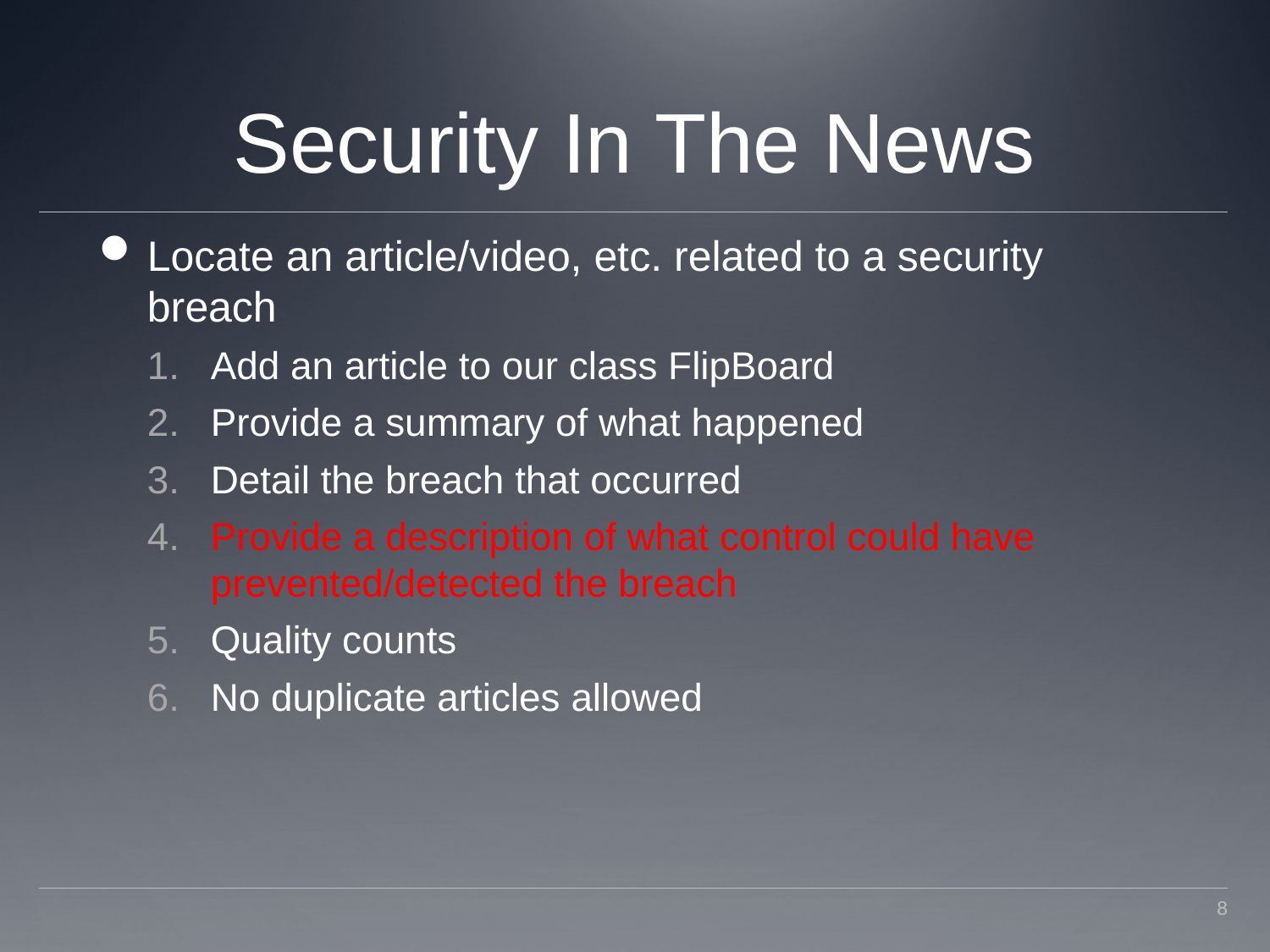

# Security In The News
Locate an article/video, etc. related to a security breach
Add an article to our class FlipBoard
Provide a summary of what happened
Detail the breach that occurred
Provide a description of what control could have prevented/detected the breach
Quality counts
No duplicate articles allowed
8